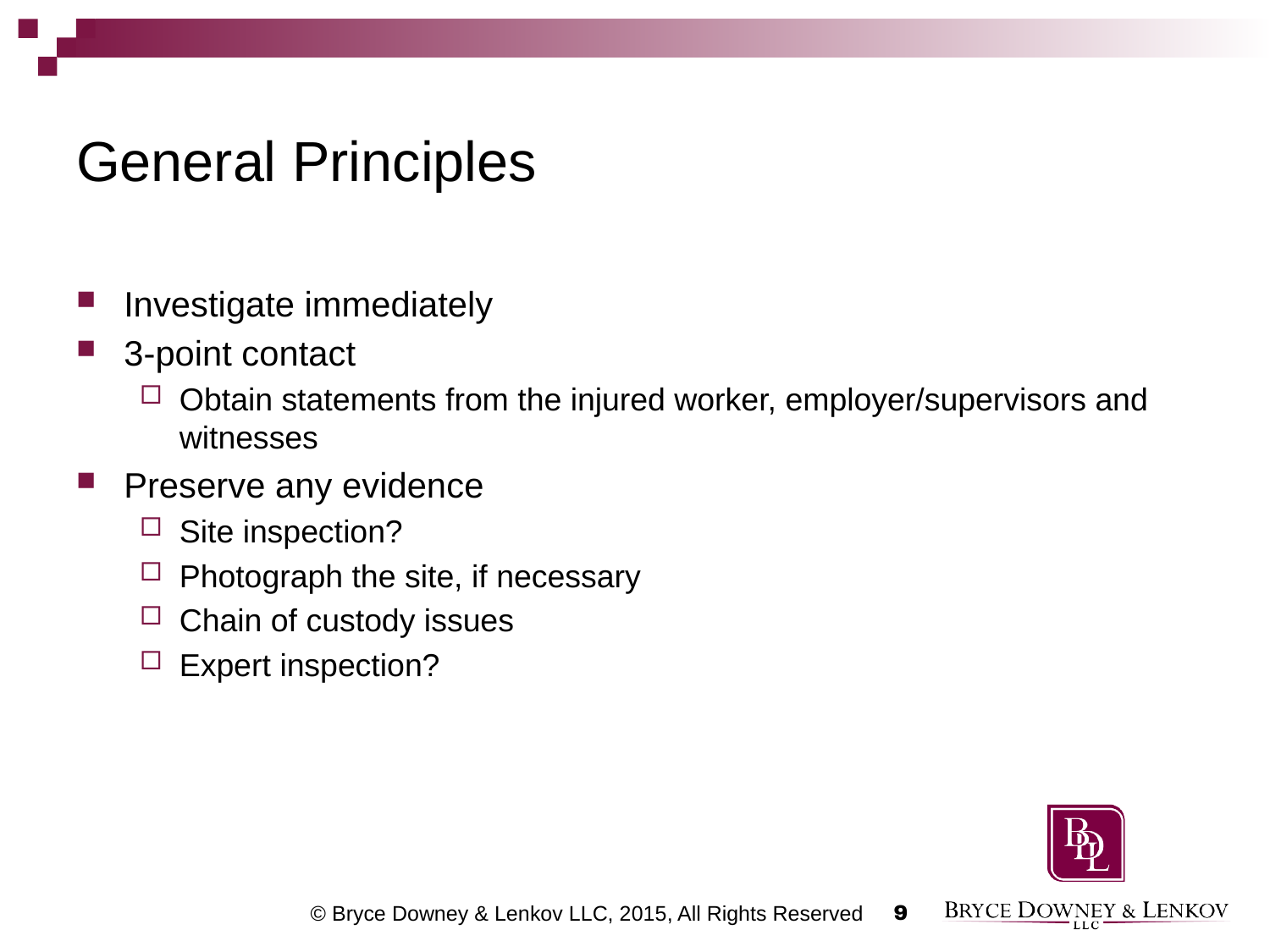

# General Principles
Investigate immediately
3-point contact
Obtain statements from the injured worker, employer/supervisors and witnesses
Preserve any evidence
Site inspection?
Photograph the site, if necessary
Chain of custody issues
Expert inspection?
9